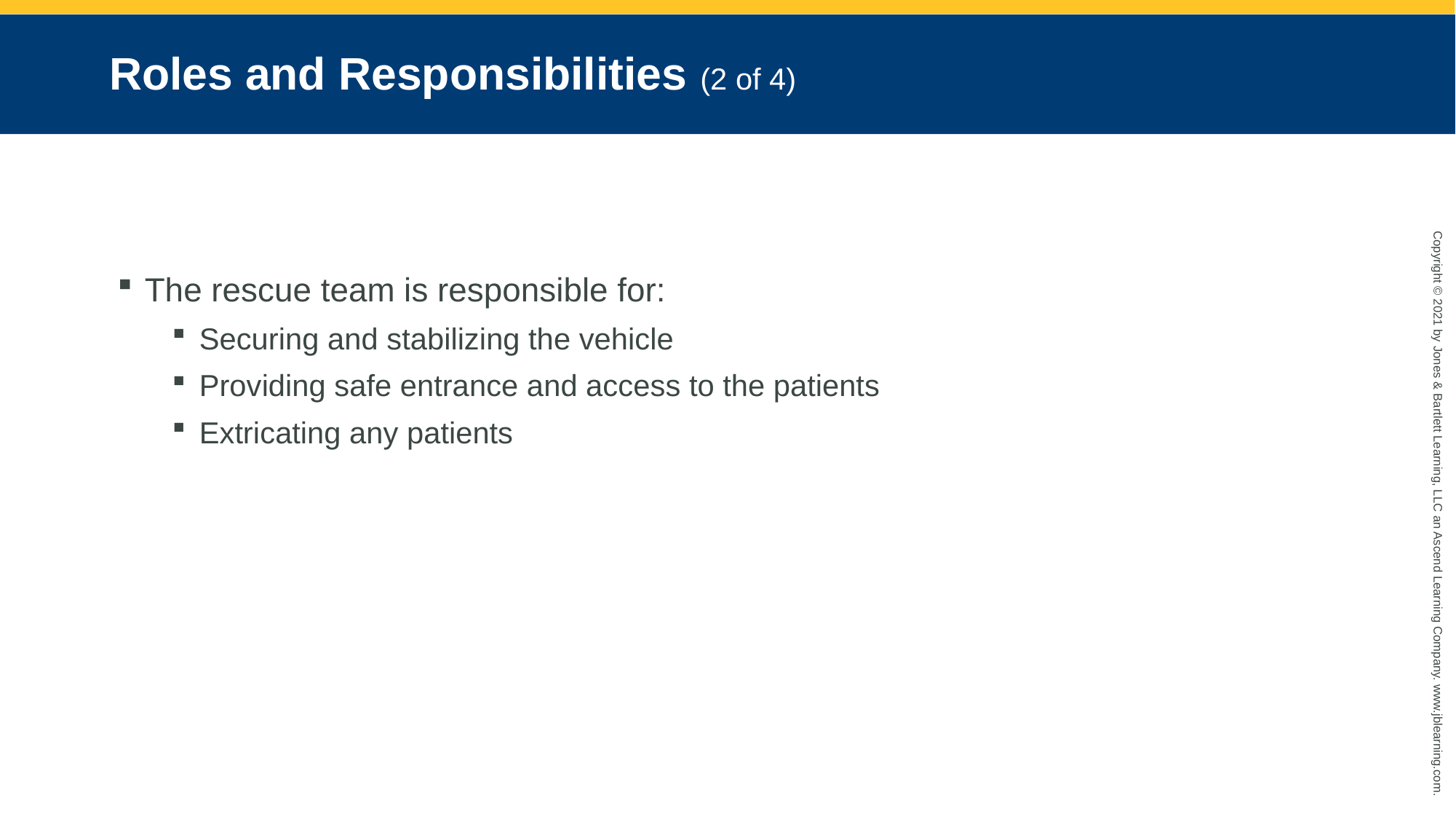

# Roles and Responsibilities (2 of 4)
The rescue team is responsible for:
Securing and stabilizing the vehicle
Providing safe entrance and access to the patients
Extricating any patients